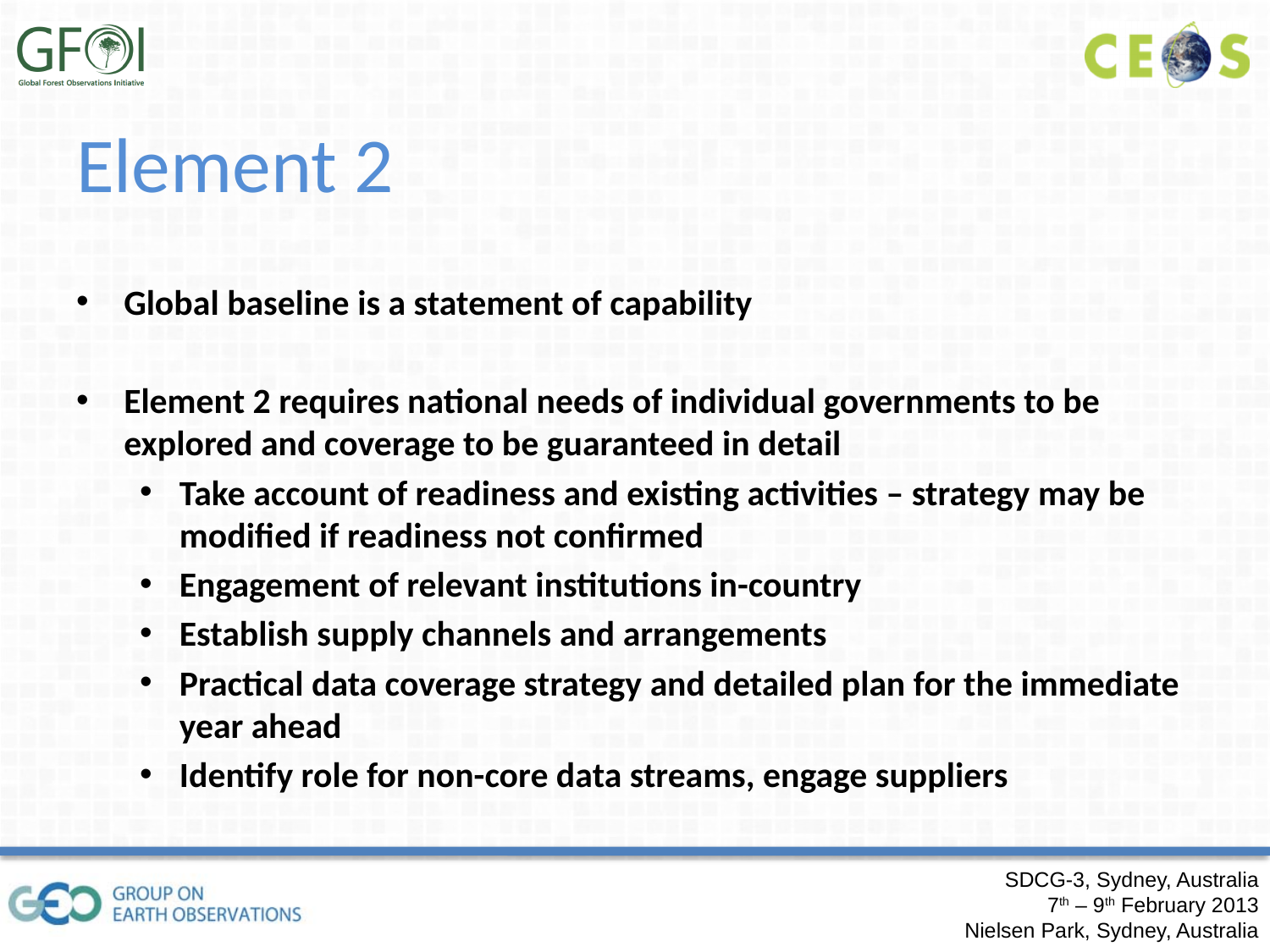

# Element 2
Global baseline is a statement of capability

Element 2 requires national needs of individual governments to be explored and coverage to be guaranteed in detail
Take account of readiness and existing activities – strategy may be modified if readiness not confirmed
Engagement of relevant institutions in-country
Establish supply channels and arrangements
Practical data coverage strategy and detailed plan for the immediate year ahead
Identify role for non-core data streams, engage suppliers